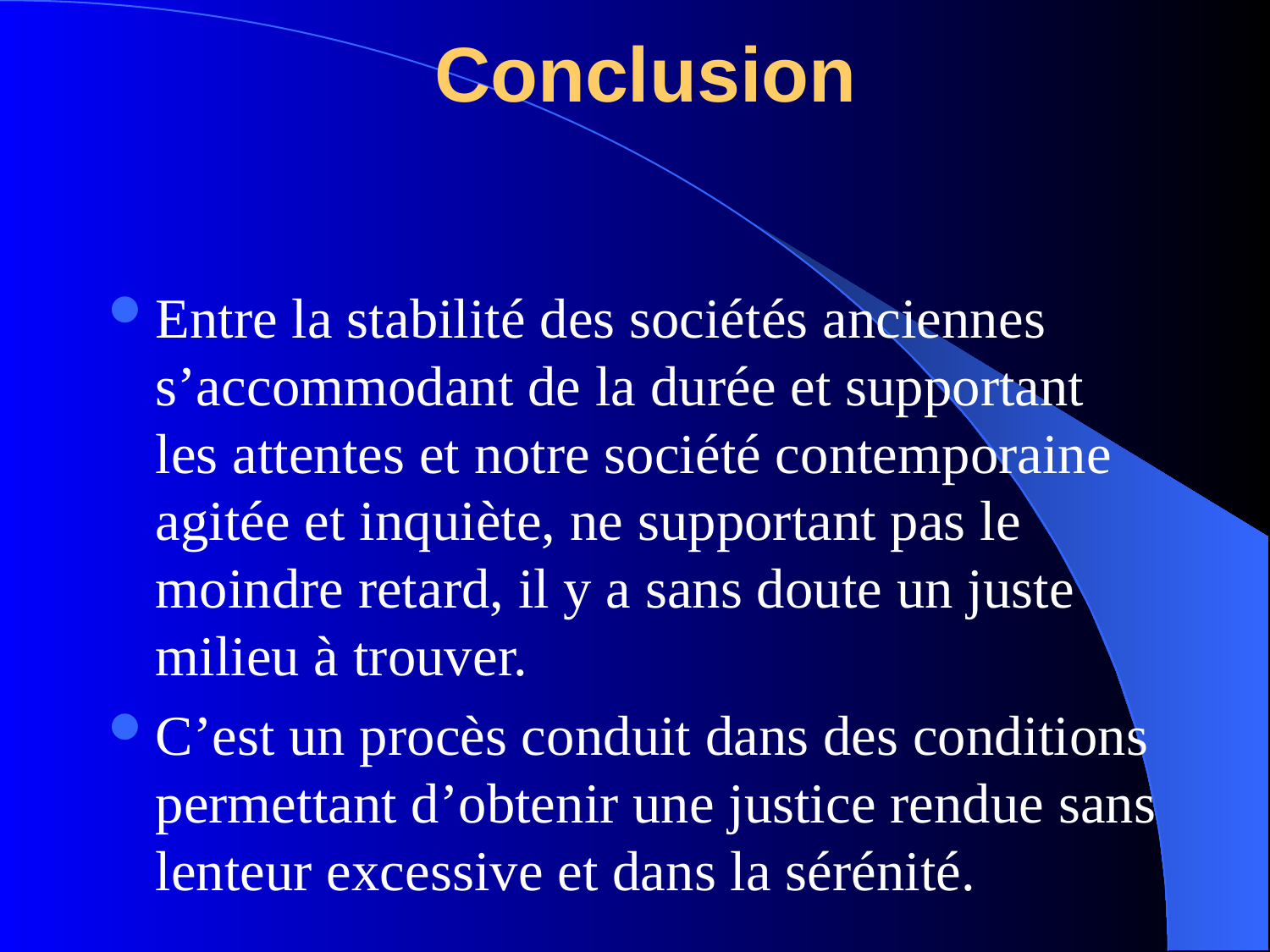

# Conclusion
Entre la stabilité des sociétés anciennes s’accommodant de la durée et supportant les attentes et notre société contemporaine agitée et inquiète, ne supportant pas le moindre retard, il y a sans doute un juste milieu à trouver.
C’est un procès conduit dans des conditions permettant d’obtenir une justice rendue sans lenteur excessive et dans la sérénité.